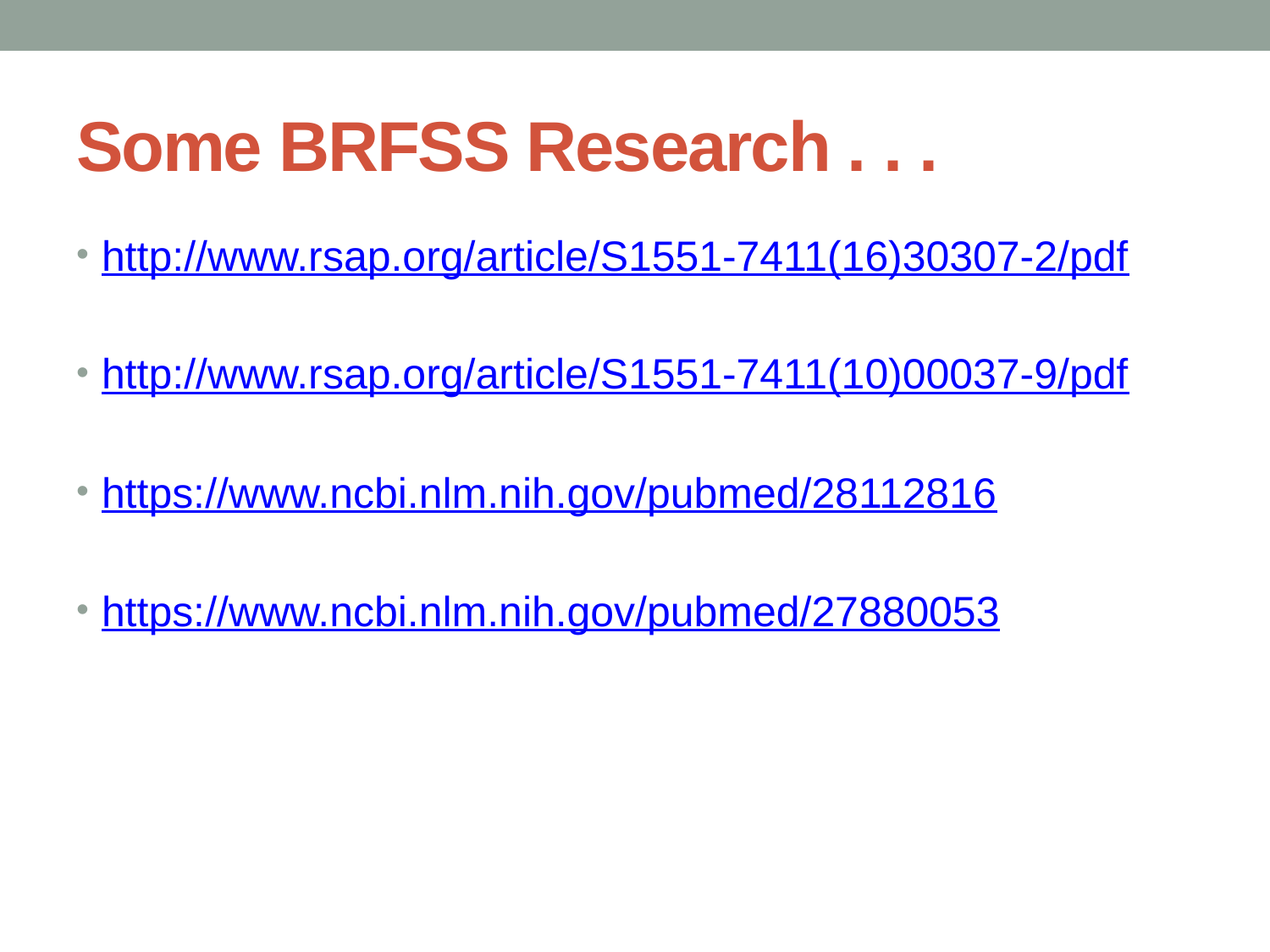

# Some BRFSS Research . . .
http://www.rsap.org/article/S1551-7411(16)30307-2/pdf

http://www.rsap.org/article/S1551-7411(10)00037-9/pdf

https://www.ncbi.nlm.nih.gov/pubmed/28112816

https://www.ncbi.nlm.nih.gov/pubmed/27880053